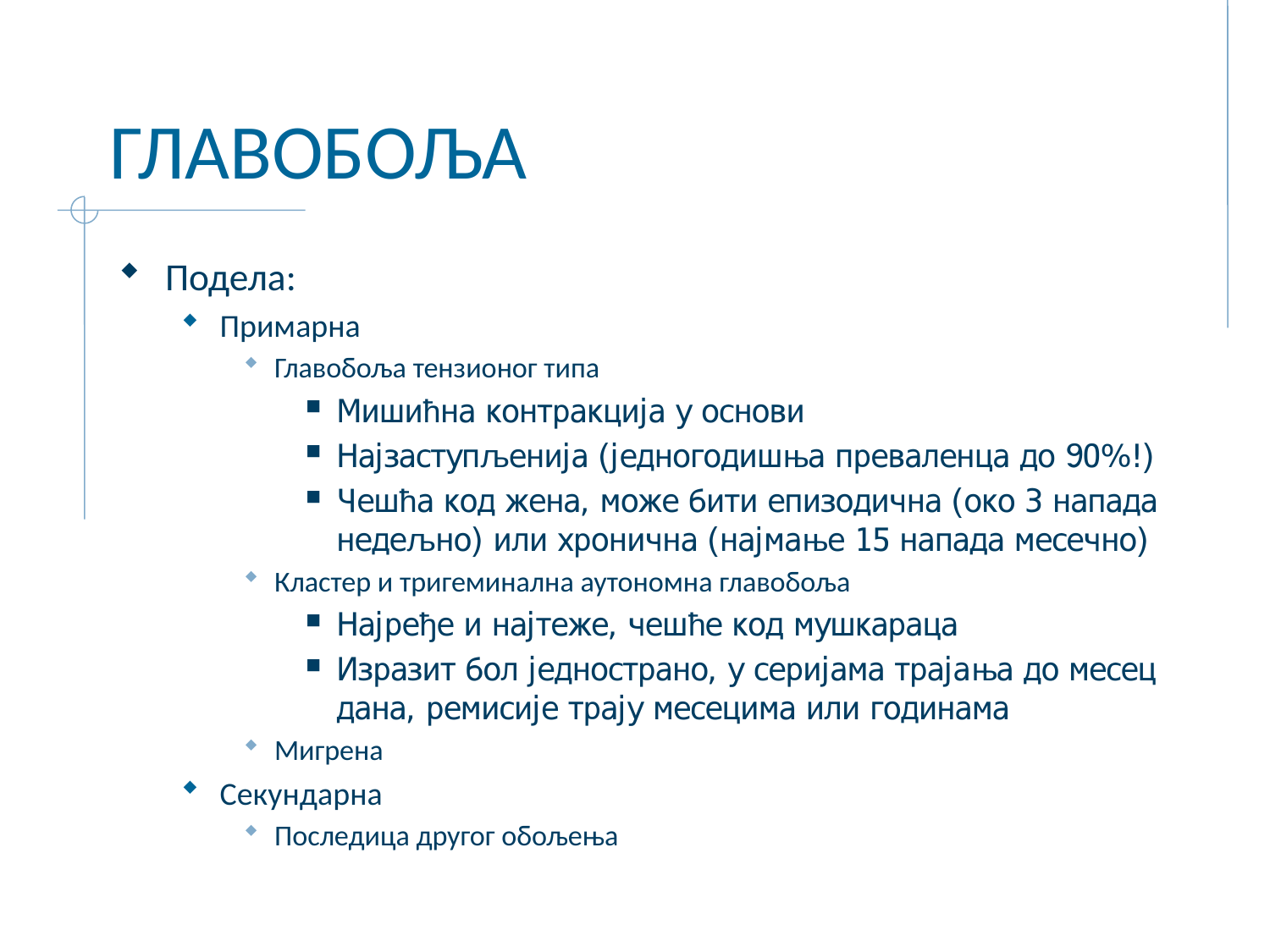

# ГЛАВОБОЉА
Подела:
Примарна
Главобоља тензионог типа
Мишићна контракција у основи
Најзаступљенија (једногодишња преваленца до 90%!)
Чешћа код жена, може бити епизодична (око 3 напада недељно) или хронична (најмање 15 напада месечно)
Кластер и тригеминална аутономна главобоља
Најређе и најтеже, чешће код мушкараца
Изразит бол једнострано, у серијама трајања до месец дана, ремисије трају месецима или годинама
Мигрена
Секундарна
Последица другог обољења